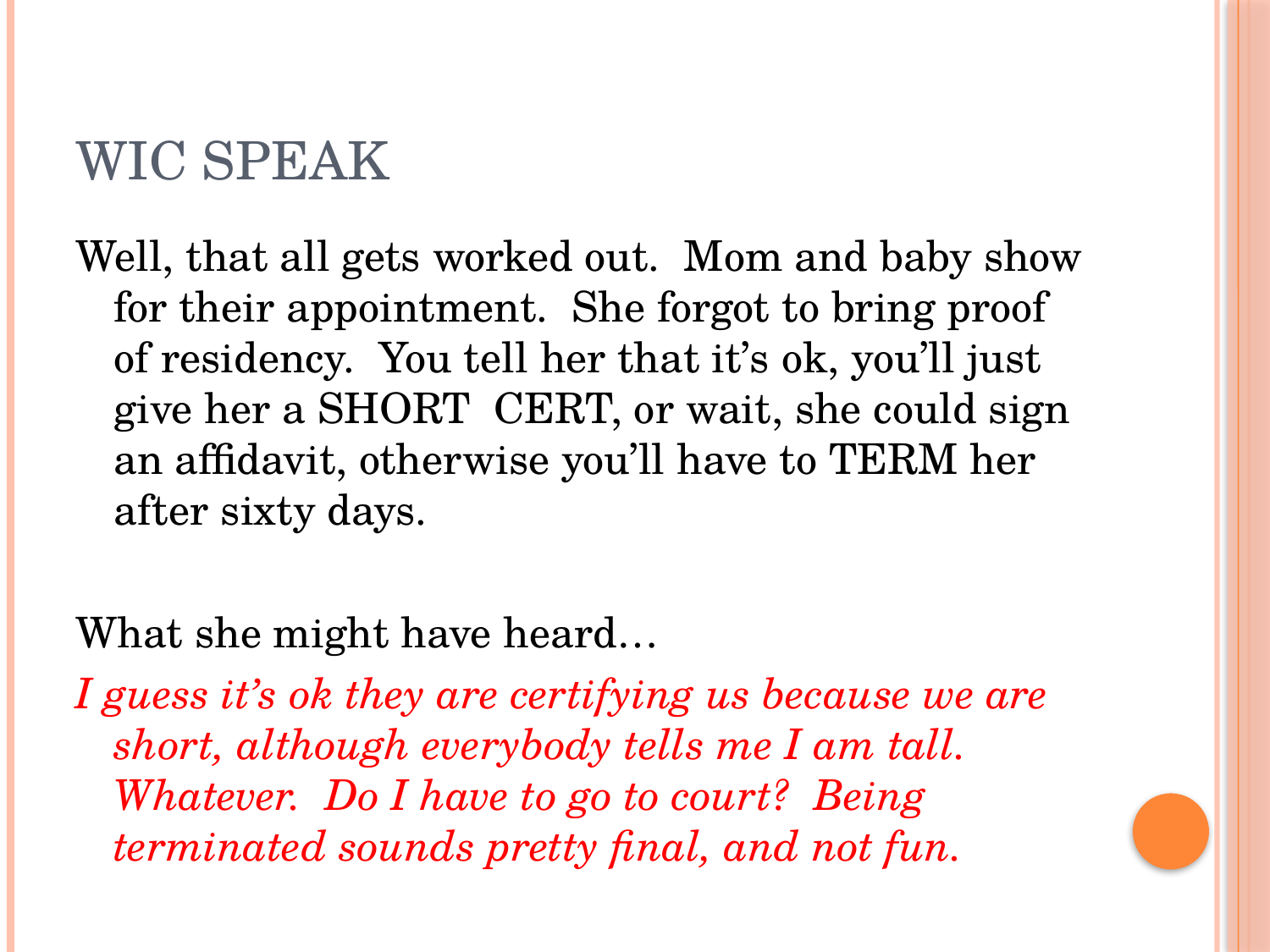

# WIC SPEAK
Well, that all gets worked out.  Mom and baby show for their appointment.  She forgot to bring proof of residency.  You tell her that it’s ok, you’ll just give her a SHORT  CERT, or wait, she could sign an affidavit, otherwise you’ll have to TERM her after sixty days.

What she might have heard…
I guess it’s ok they are certifying us because we are short, although everybody tells me I am tall.  Whatever.  Do I have to go to court?  Being terminated sounds pretty final, and not fun.